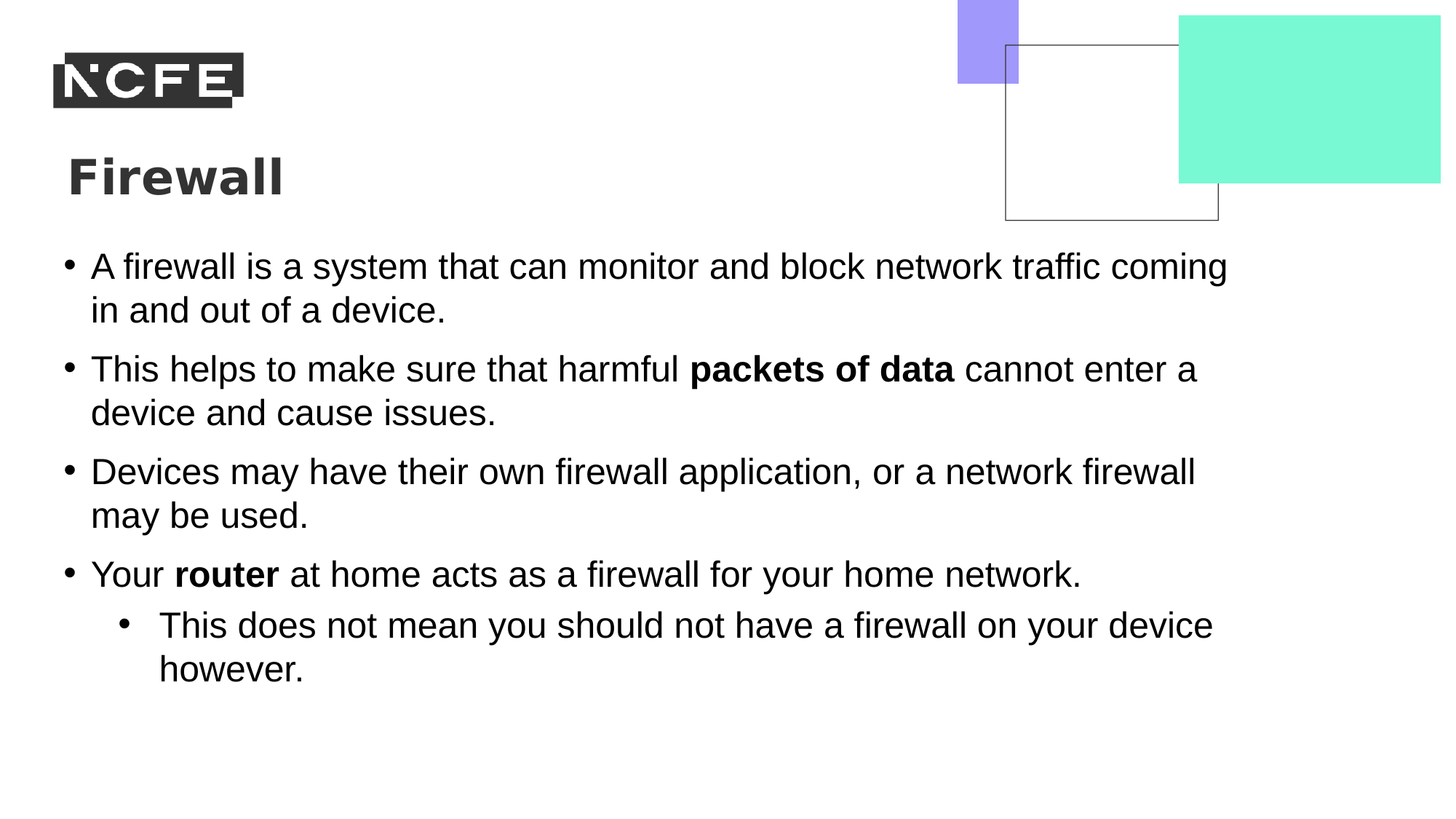

Firewall
A firewall is a system that can monitor and block network traffic coming in and out of a device.
This helps to make sure that harmful packets of data cannot enter a device and cause issues.
Devices may have their own firewall application, or a network firewall may be used.
Your router at home acts as a firewall for your home network.
This does not mean you should not have a firewall on your device however.